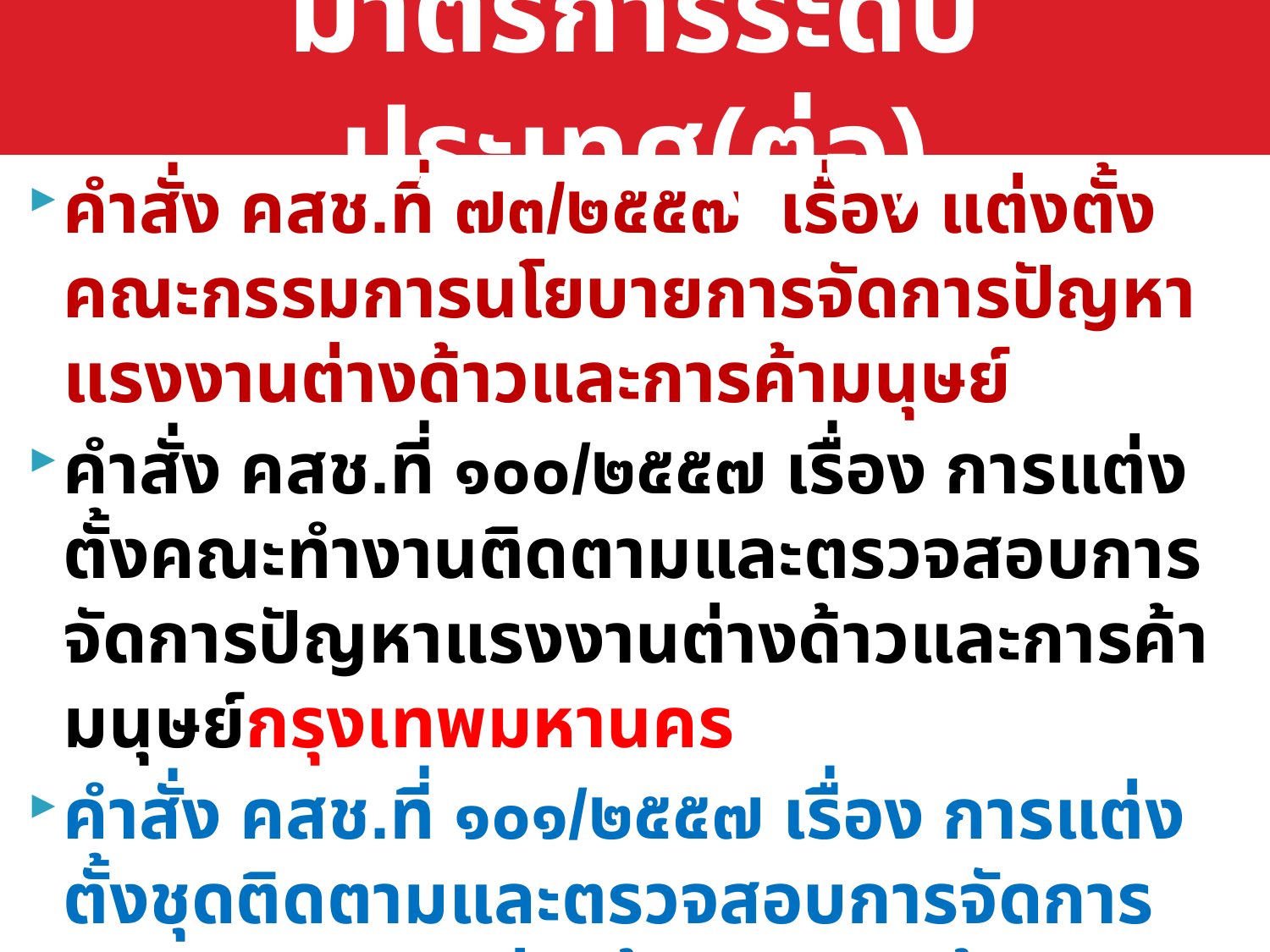

# มาตรการระดับประเทศ(ต่อ)
คำสั่ง คสช.ที่ ๗๓/๒๕๕๗  เรื่อง แต่งตั้งคณะกรรมการนโยบายการจัดการปัญหาแรงงานต่างด้าวและการค้ามนุษย์
คำสั่ง คสช.ที่ ๑๐๐/๒๕๕๗ เรื่อง การแต่งตั้งคณะทำงานติดตามและตรวจสอบการจัดการปัญหาแรงงานต่างด้าวและการค้ามนุษย์กรุงเทพมหานคร
คำสั่ง คสช.ที่ ๑๐๑/๒๕๕๗ เรื่อง การแต่งตั้งชุดติดตามและตรวจสอบการจัดการปัญหาแรงงานต่างด้าวและการค้ามนุษย์จังหวัด